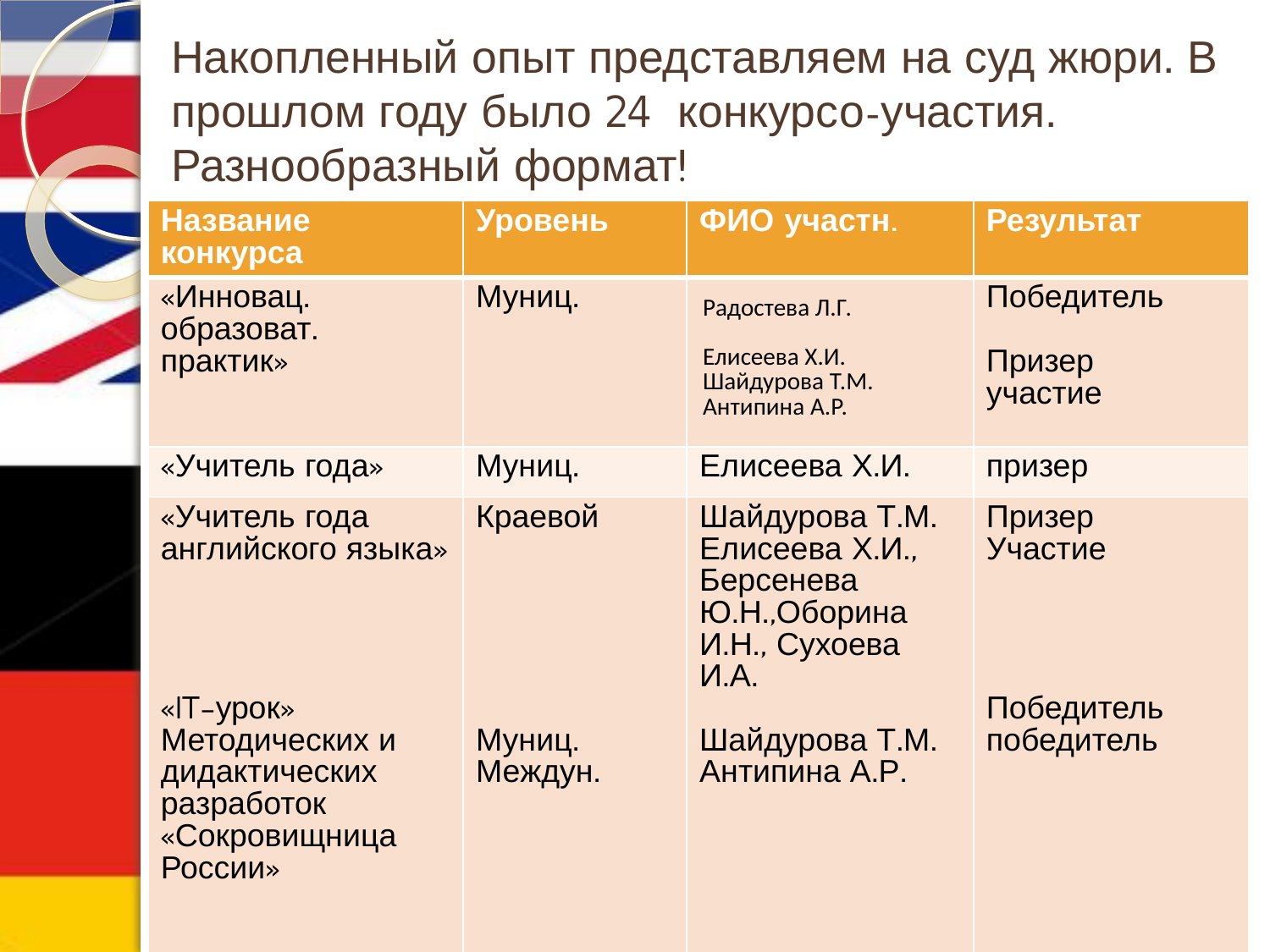

# Накопленный опыт представляем на суд жюри. В прошлом году было 24  конкурсо-участия. Разнообразный формат!
| Название конкурса | Уровень | ФИО участн. | Результат |
| --- | --- | --- | --- |
| «Инновац. образоват. практик» | Муниц. | Радостева Л.Г. Елисеева Х.И. Шайдурова Т.М. Антипина А.Р. | Победитель Призер участие |
| «Учитель года» | Муниц. | Елисеева Х.И. | призер |
| «Учитель года английского языка» «IT–урок» Методических и дидактических разработок «Сокровищница России» | Краевой Муниц. Междун. | Шайдурова Т.М. Елисеева Х.И., Берсенева Ю.Н.,Оборина И.Н., Сухоева И.А. Шайдурова Т.М. Антипина А.Р. | Призер Участие Победитель победитель |